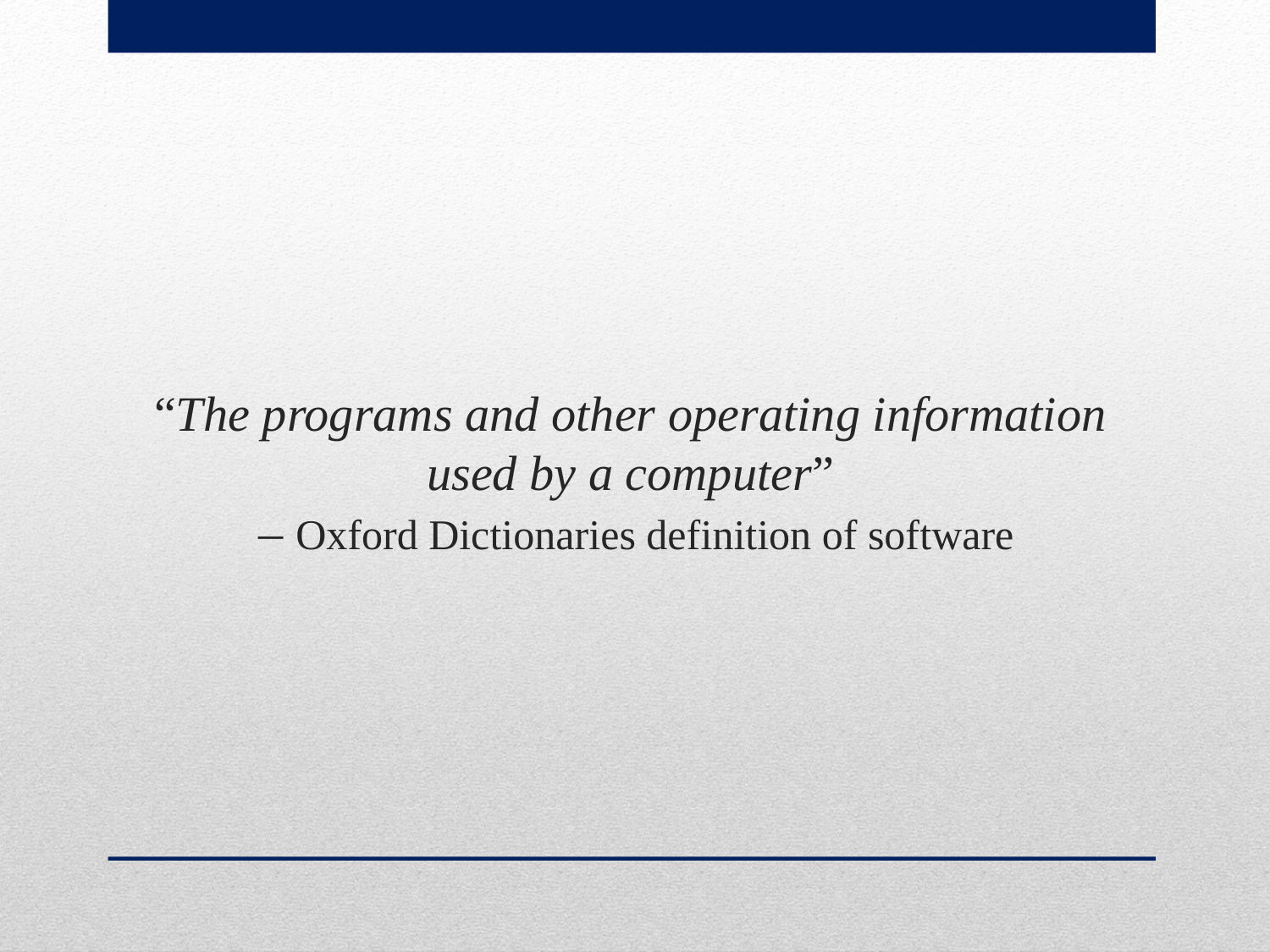

# “The programs and other operating information used by a computer” – Oxford Dictionaries definition of software